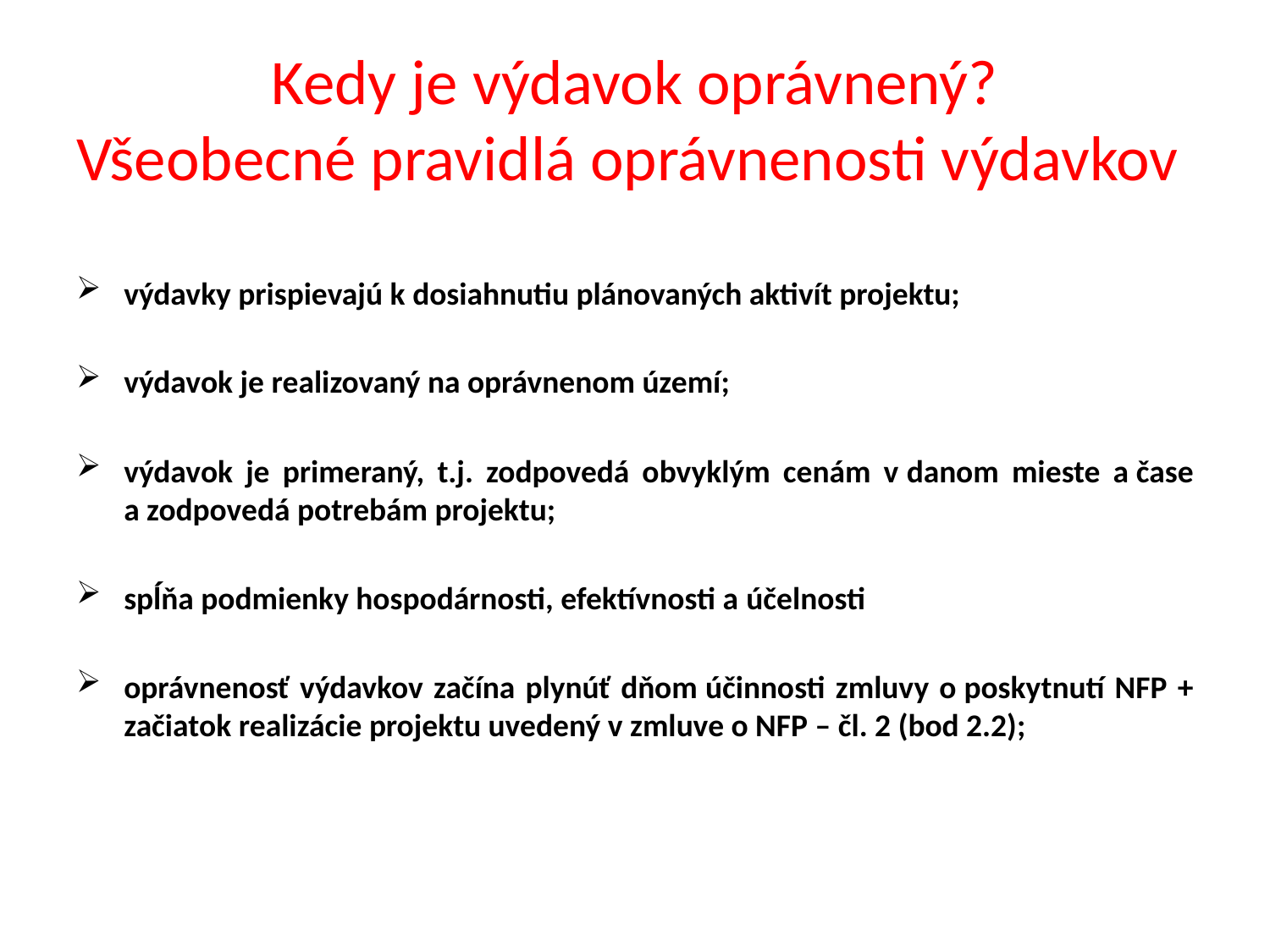

# Kedy je výdavok oprávnený? Všeobecné pravidlá oprávnenosti výdavkov

výdavky prispievajú k dosiahnutiu plánovaných aktivít projektu;

výdavok je realizovaný na oprávnenom území;

výdavok je primeraný, t.j. zodpovedá obvyklým cenám v danom mieste a čase a zodpovedá potrebám projektu;

spĺňa podmienky hospodárnosti, efektívnosti a účelnosti

oprávnenosť výdavkov začína plynúť dňom účinnosti zmluvy o poskytnutí NFP + začiatok realizácie projektu uvedený v zmluve o NFP – čl. 2 (bod 2.2);